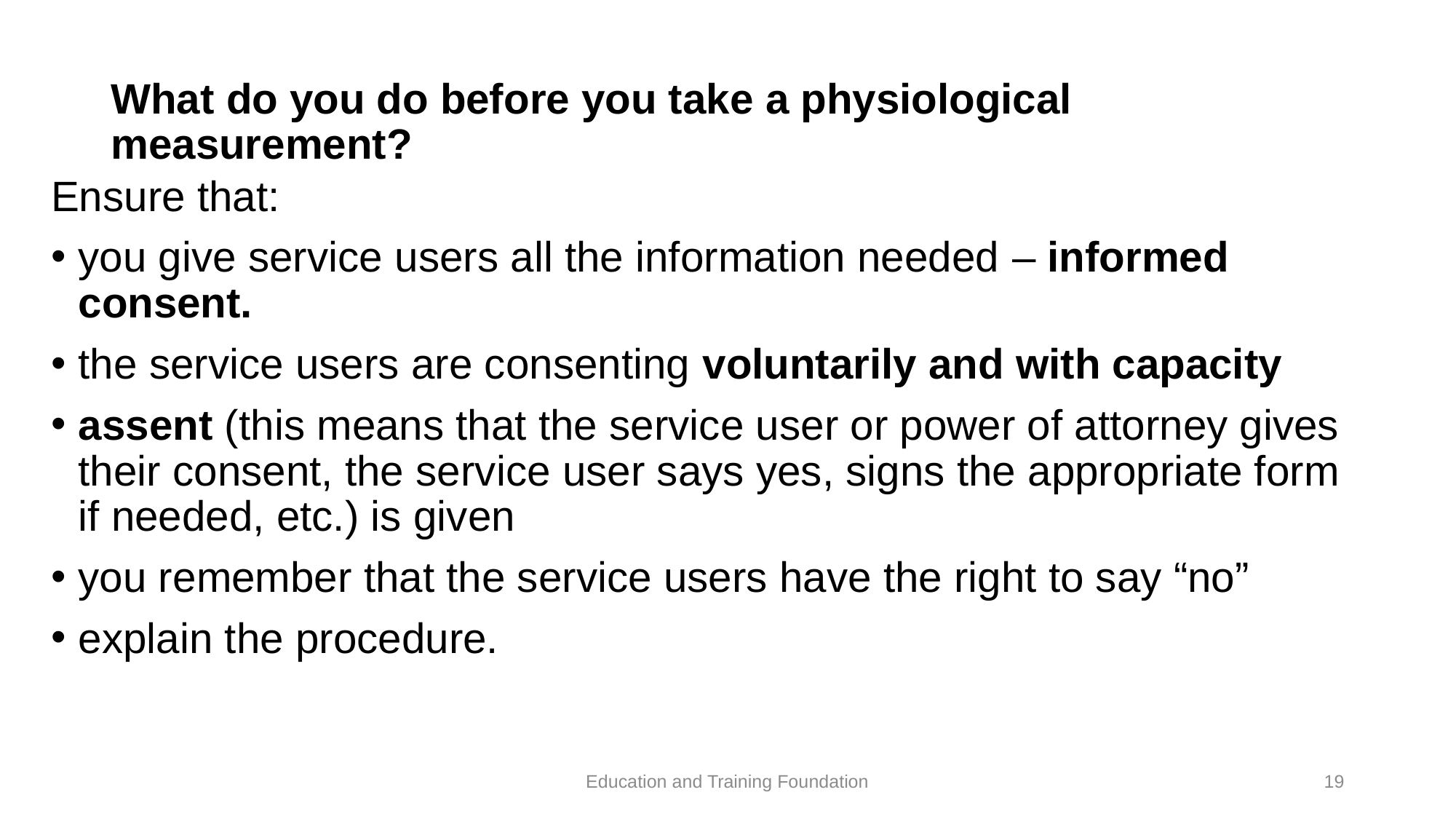

# What do you do before you take a physiological measurement?
Ensure that:
you give service users all the information needed – informed consent.
the service users are consenting voluntarily and with capacity
assent (this means that the service user or power of attorney gives their consent, the service user says yes, signs the appropriate form if needed, etc.) is given
you remember that the service users have the right to say “no”
explain the procedure.
Education and Training Foundation
19